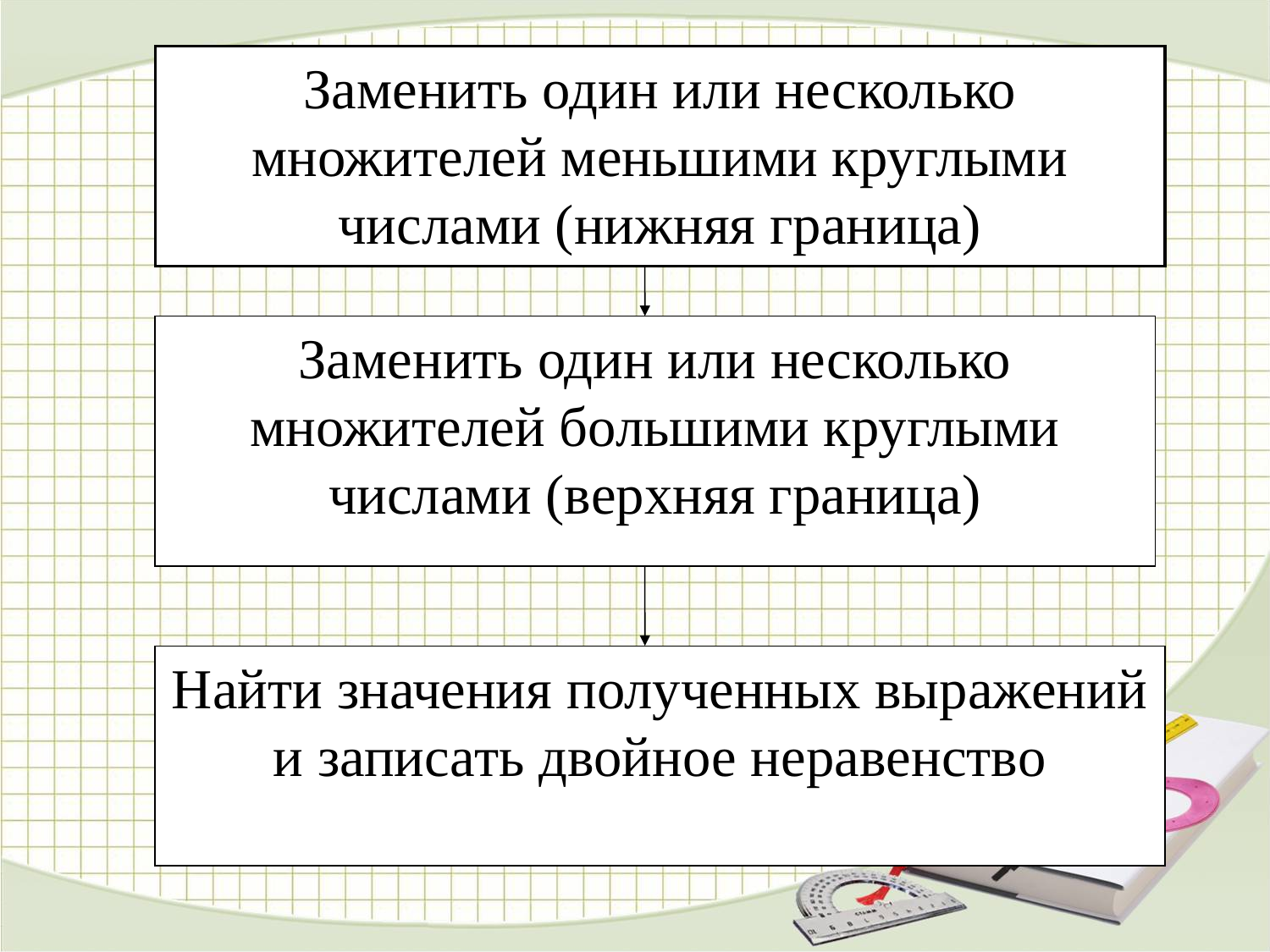

Заменить один или несколько множителей меньшими круглыми числами (нижняя граница)

Заменить один или несколько множителей большими круглыми числами (верхняя граница)

Найти значения полученных выражений и записать двойное неравенство